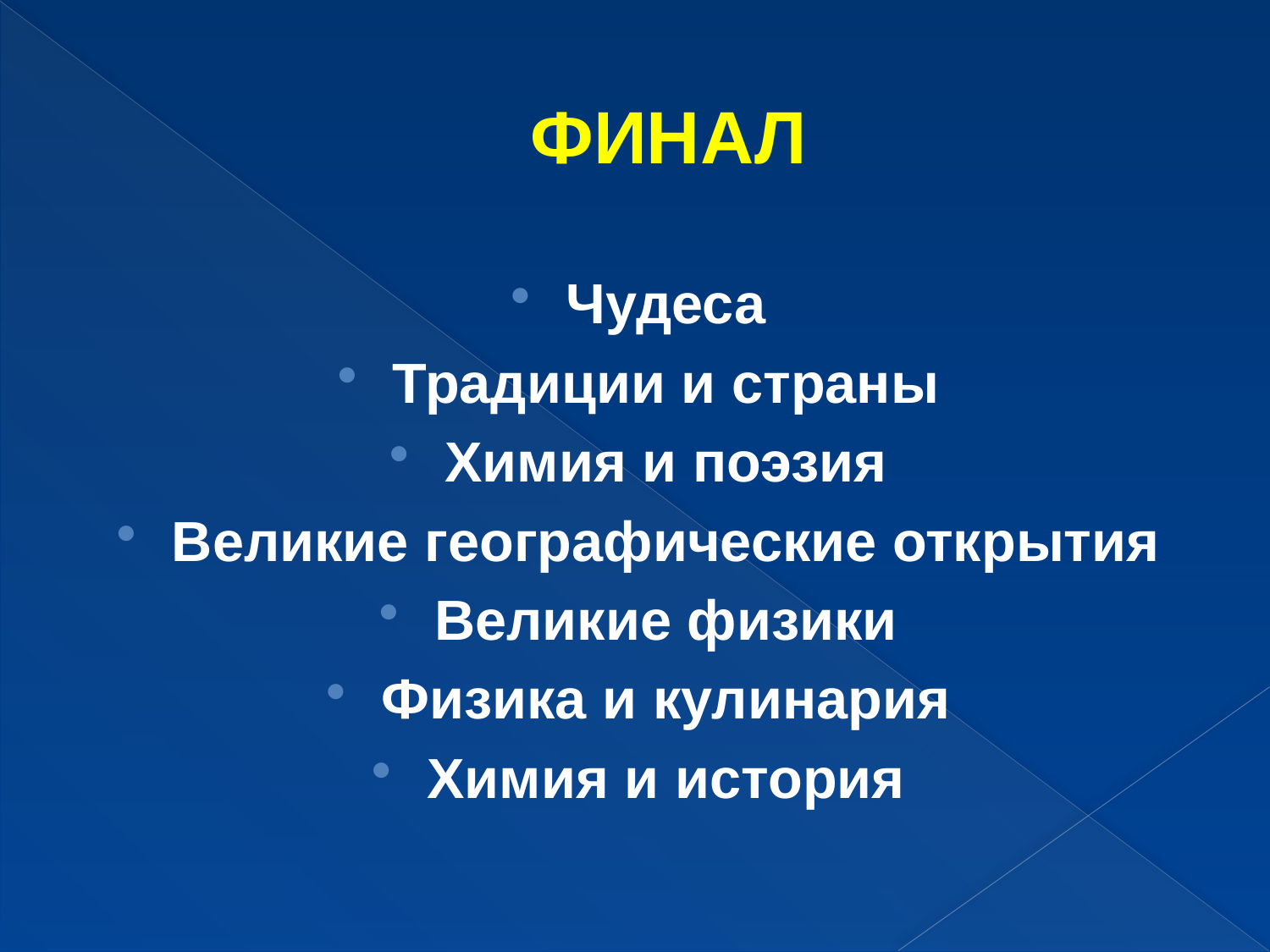

# ФИНАЛ
Чудеса
Традиции и страны
Химия и поэзия
Великие географические открытия
Великие физики
Физика и кулинария
Химия и история